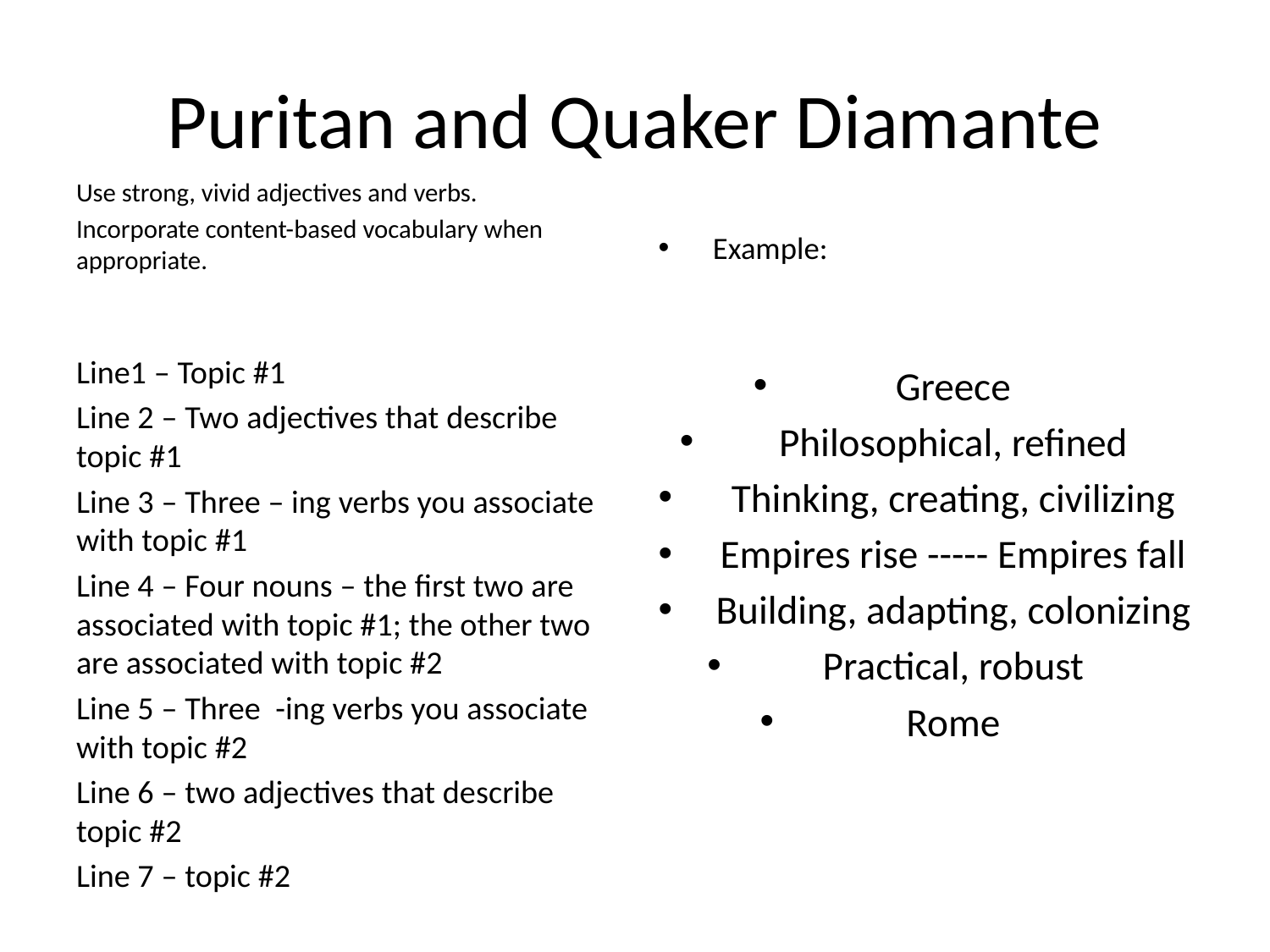

# Puritan and Quaker Diamante
Use strong, vivid adjectives and verbs.
Incorporate content-based vocabulary when appropriate.

Line1 – Topic #1
Line 2 – Two adjectives that describe topic #1
Line 3 – Three – ing verbs you associate with topic #1
Line 4 – Four nouns – the first two are associated with topic #1; the other two are associated with topic #2
Line 5 – Three  -ing verbs you associate with topic #2
Line 6 – two adjectives that describe topic #2
Line 7 – topic #2
Example:

Greece
Philosophical, refined
Thinking, creating, civilizing
Empires rise ----- Empires fall
Building, adapting, colonizing
Practical, robust
Rome